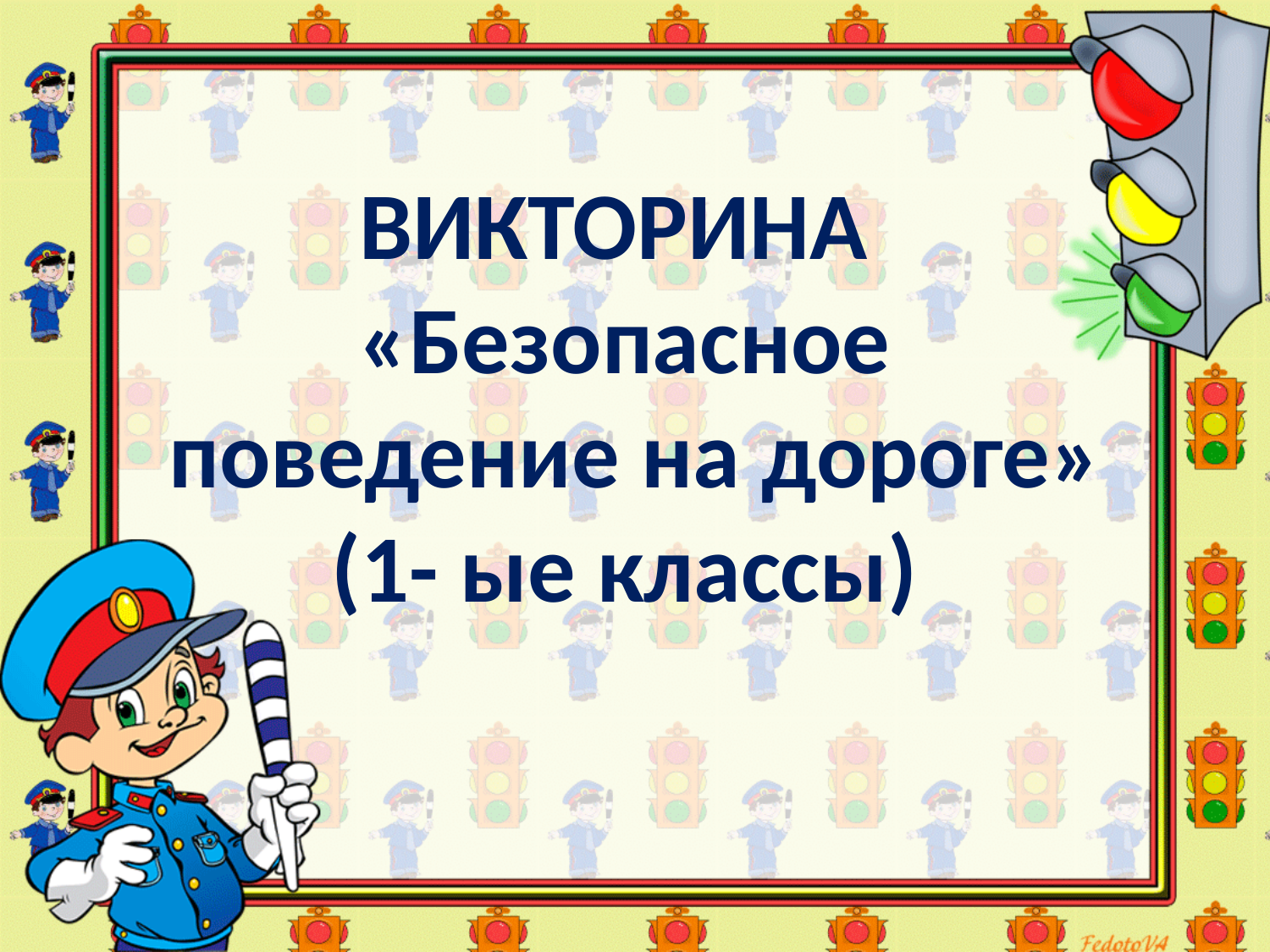

# ВИКТОРИНА «Безопасное поведение на дороге» (1- ые классы)